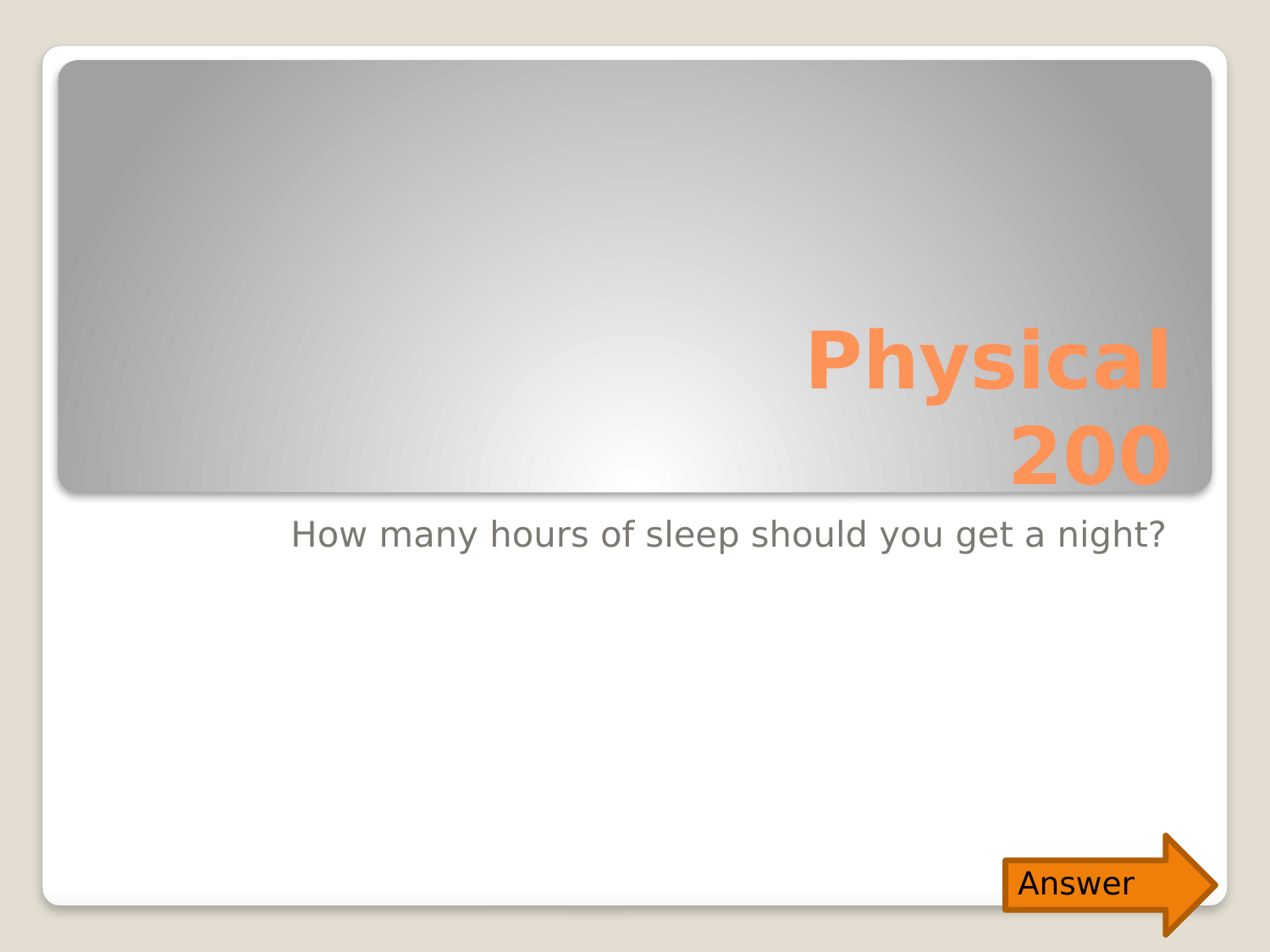

# Physical 200
How many hours of sleep should you get a night?

Answer